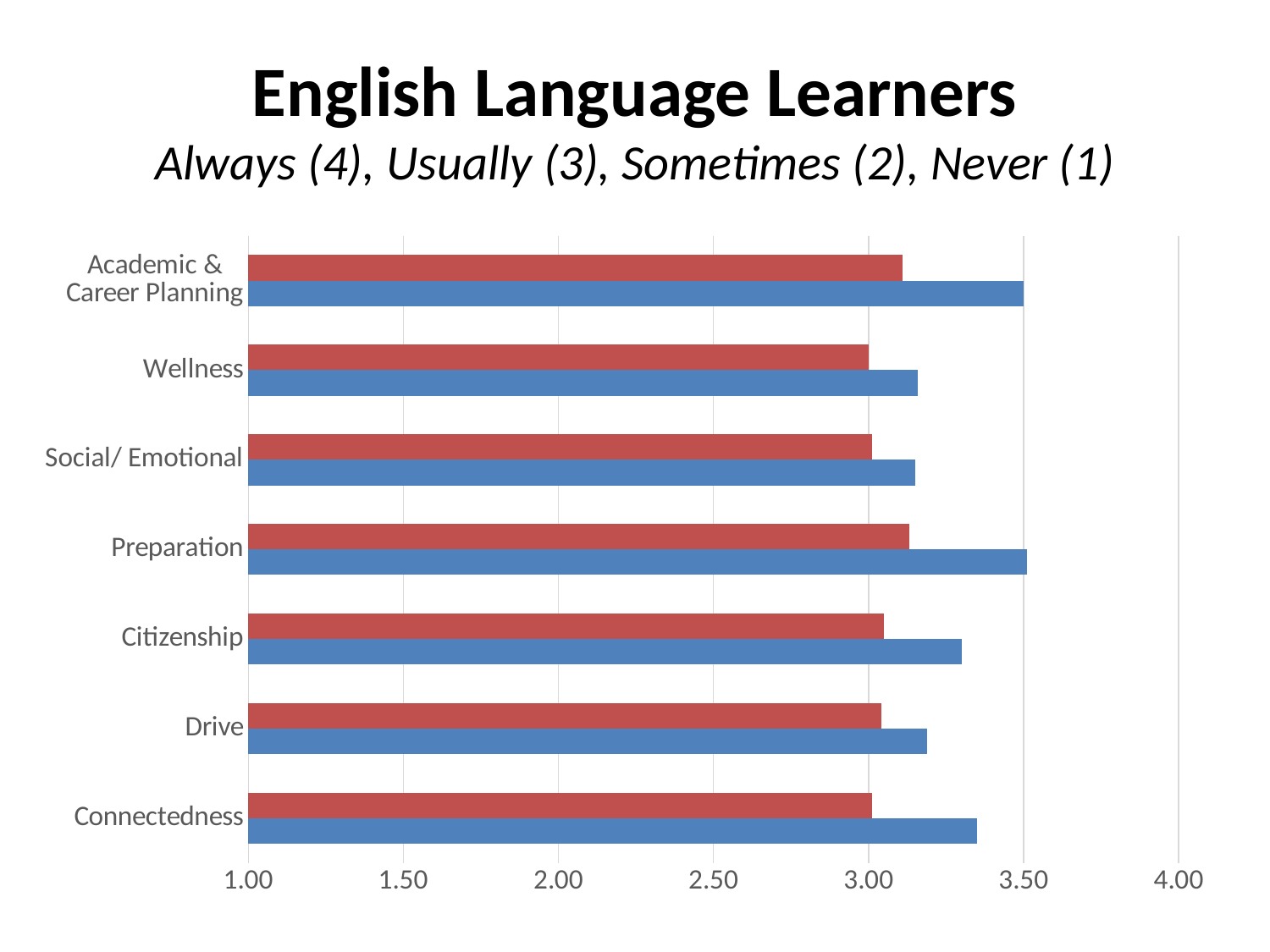

# English Language Learners Always (4), Usually (3), Sometimes (2), Never (1)

### Chart

| Category | English Language Learner | Not-English Language Learners |
|---|---|---|
| Connectedness | 3.35 | 3.01 |
| Drive | 3.19 | 3.04 |
| Citizenship | 3.3 | 3.05 |
| Preparation | 3.51 | 3.13 |
| Social/ Emotional | 3.15 | 3.01 |
| Wellness | 3.16 | 3.0 |
| Academic & Career Planning | 3.5 | 3.11 |